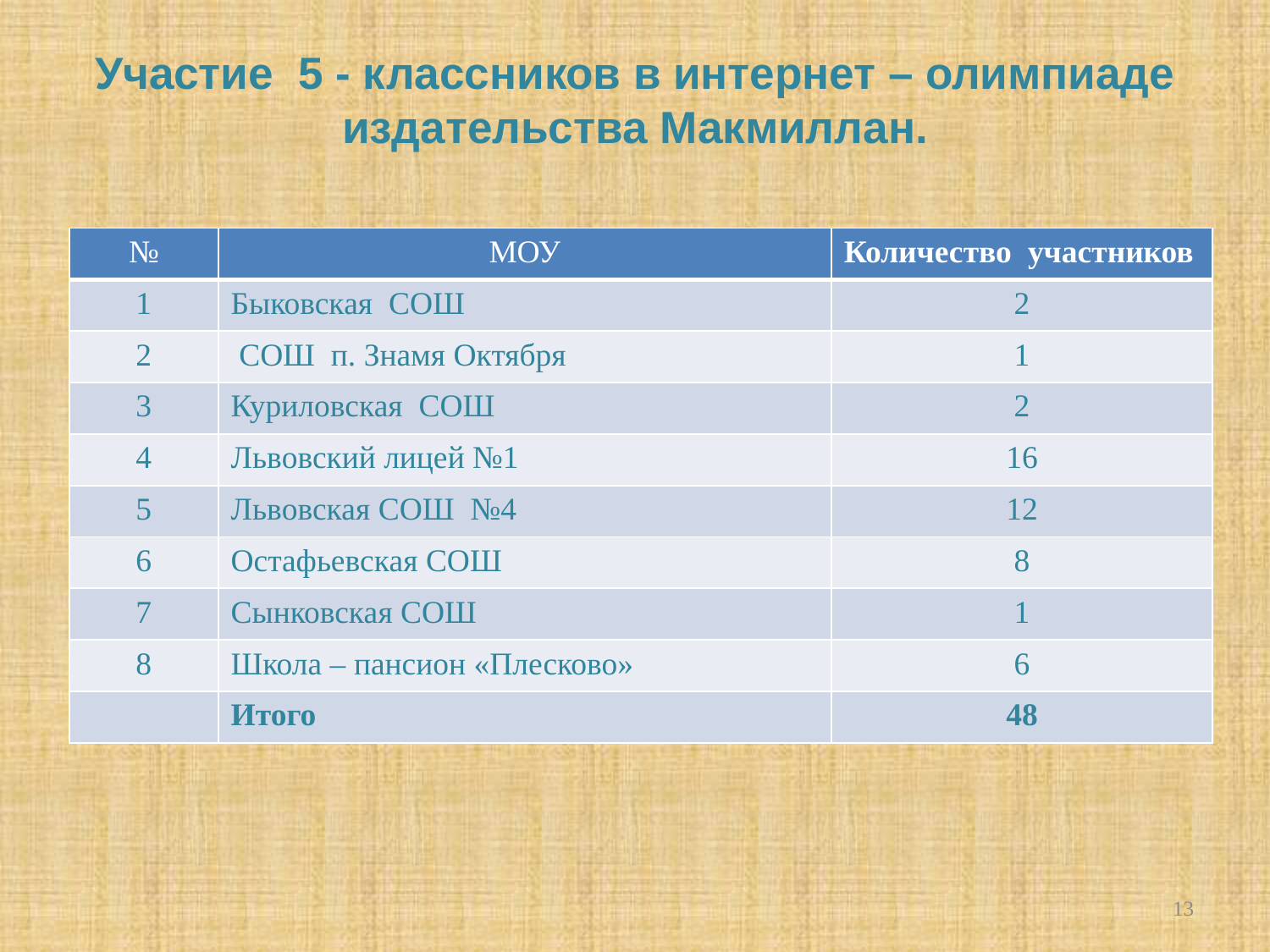

# Участие  5 - классников в интернет – олимпиаде издательства Макмиллан.
| № | МОУ | Количество участников |
| --- | --- | --- |
| 1 | Быковская СОШ | 2 |
| 2 | СОШ п. Знамя Октября | 1 |
| 3 | Куриловская СОШ | 2 |
| 4 | Львовский лицей №1 | 16 |
| 5 | Львовская СОШ №4 | 12 |
| 6 | Остафьевская СОШ | 8 |
| 7 | Сынковская СОШ | 1 |
| 8 | Школа – пансион «Плесково» | 6 |
|  | Итого | 48 |
13